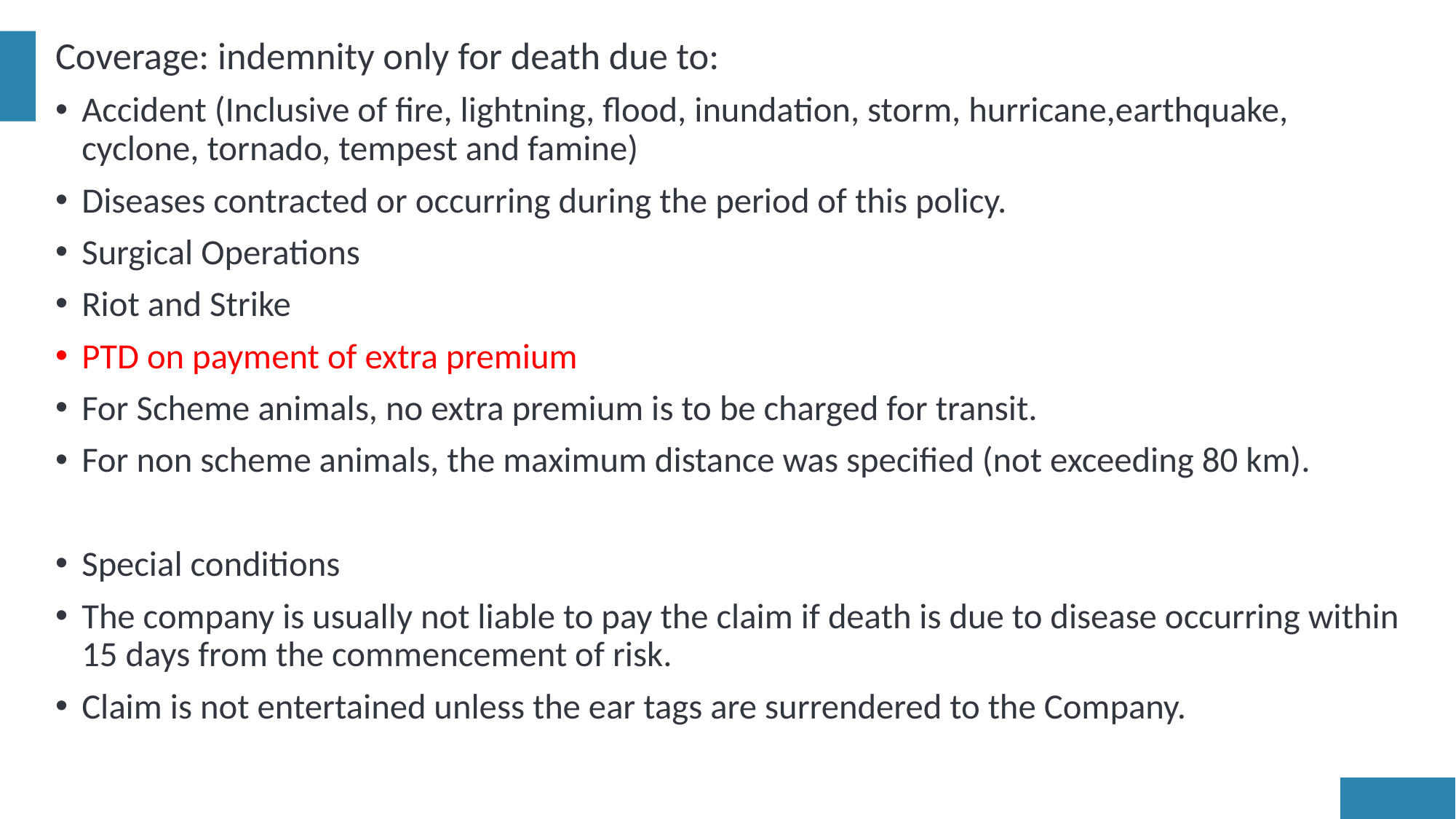

Coverage: indemnity only for death due to:
Accident (Inclusive of fire, lightning, flood, inundation, storm, hurricane,earthquake, cyclone, tornado, tempest and famine)
Diseases contracted or occurring during the period of this policy.
Surgical Operations
Riot and Strike
PTD on payment of extra premium
For Scheme animals, no extra premium is to be charged for transit.
For non scheme animals, the maximum distance was specified (not exceeding 80 km).

Special conditions
The company is usually not liable to pay the claim if death is due to disease occurring within 15 days from the commencement of risk.
Claim is not entertained unless the ear tags are surrendered to the Company.